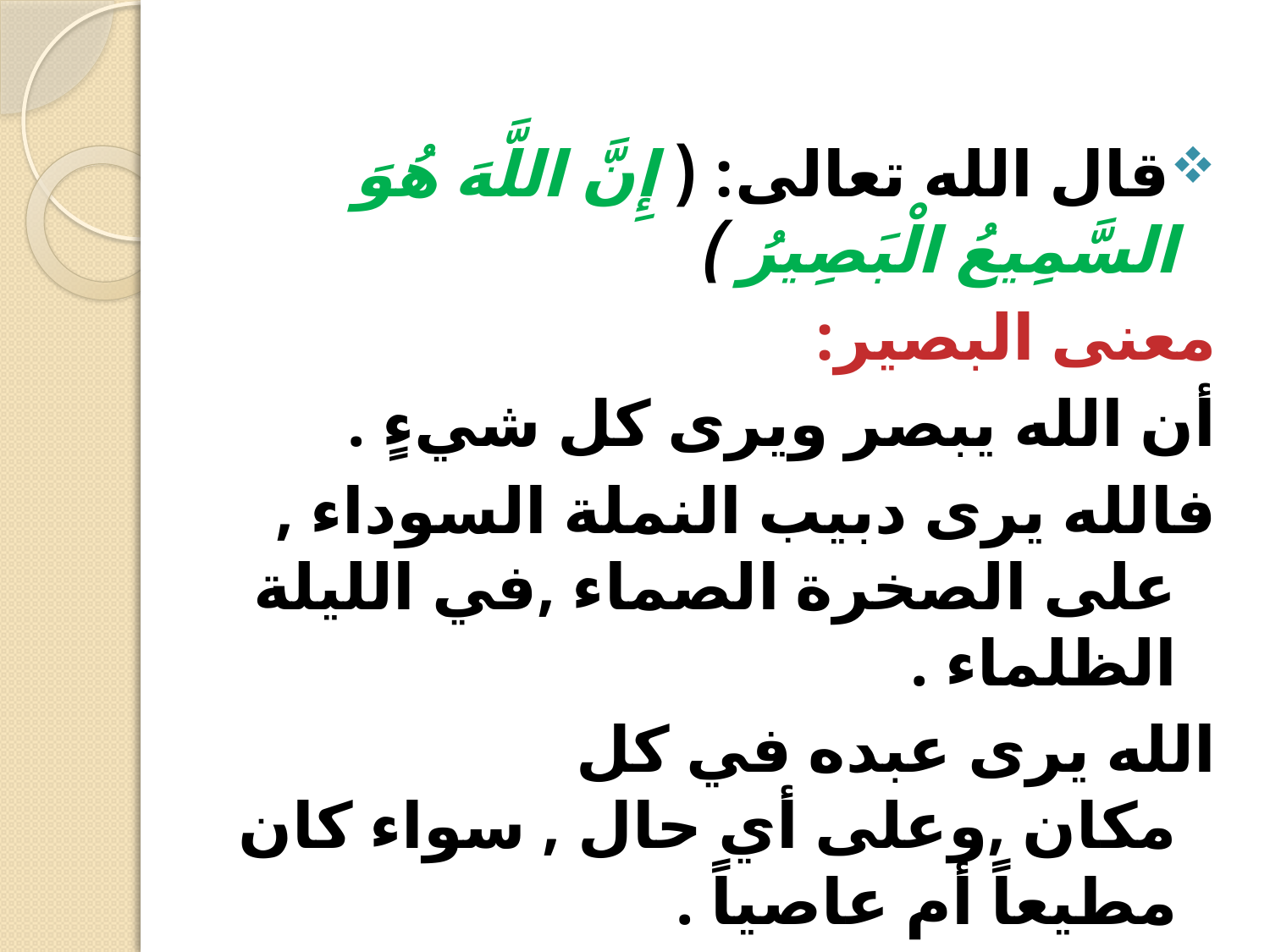

قال الله تعالى: ( إِنَّ اللَّهَ هُوَ السَّمِيعُ الْبَصِيرُ )
معنى البصير:
أن الله يبصر ويرى كل شيءٍ .
فالله يرى دبيب النملة السوداء , على الصخرة الصماء ,في الليلة الظلماء .
الله يرى عبده في كل مكان ,وعلى أي حال , سواء كان مطيعاً أم عاصياً .